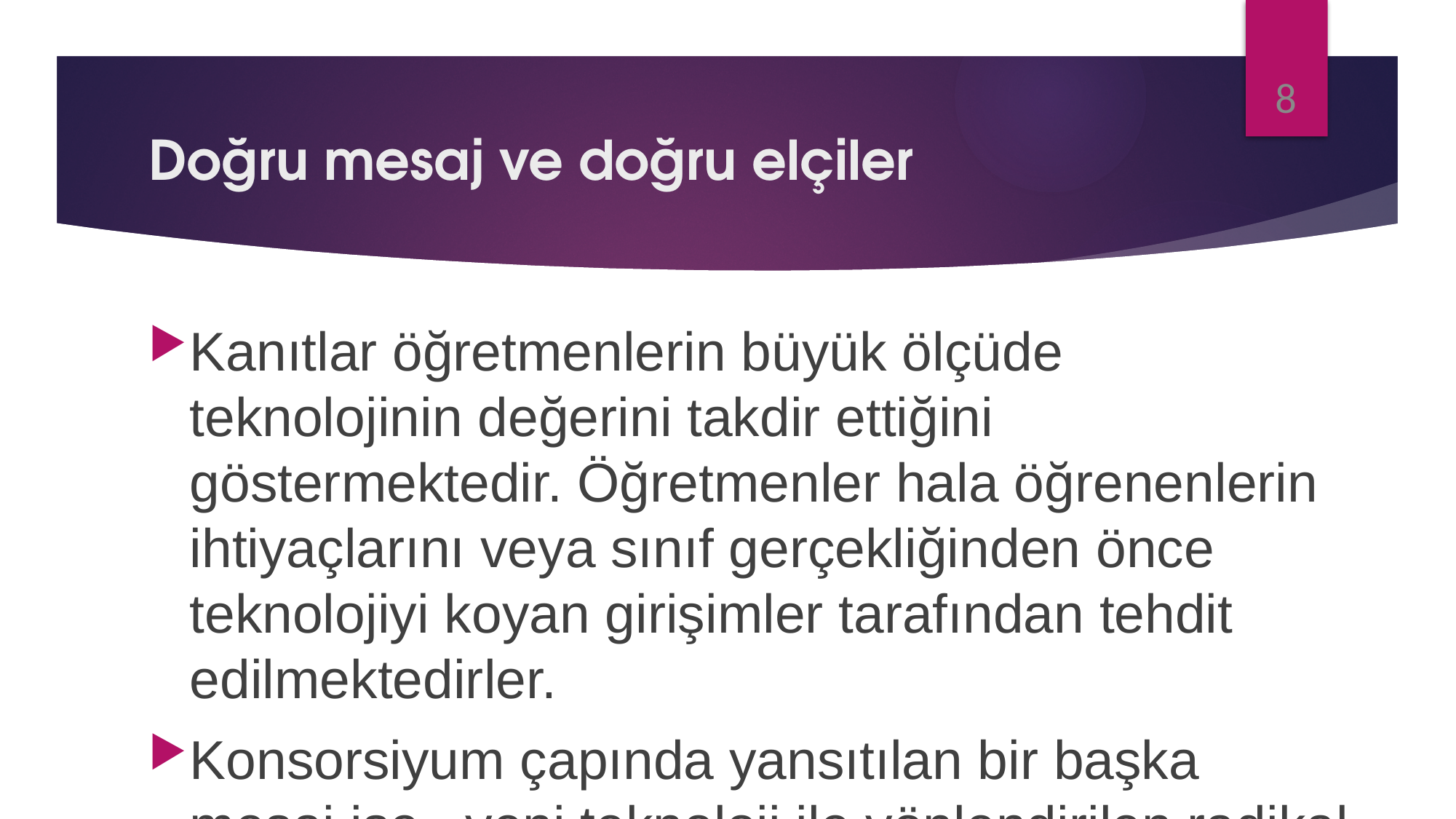

8
# Doğru mesaj ve doğru elçiler
Kanıtlar öğretmenlerin büyük ölçüde teknolojinin değerini takdir ettiğini göstermektedir. Öğretmenler hala öğrenenlerin ihtiyaçlarını veya sınıf gerçekliğinden önce teknolojiyi koyan girişimler tarafından tehdit edilmektedirler.
Konsorsiyum çapında yansıtılan bir başka mesaj ise , yeni teknoloji ile yönlendirilen radikal yeniliğin, ana akım olmadığıdır.